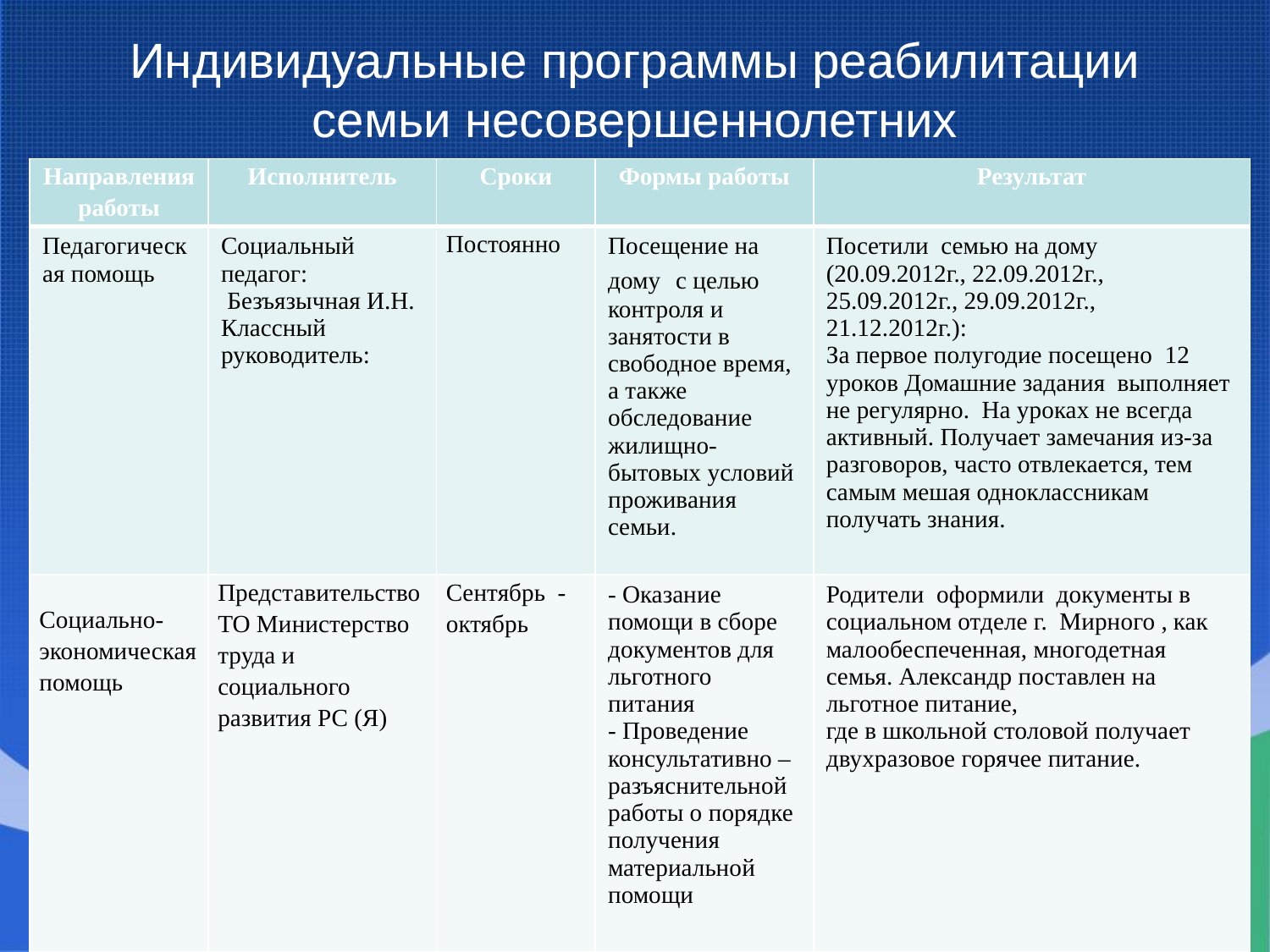

# Индивидуальные программы реабилитации семьи несовершеннолетних
| Направления работы | Исполнитель | Сроки | Формы работы | Результат |
| --- | --- | --- | --- | --- |
| Педагогическая помощь | Социальный педагог: Безъязычная И.Н. Классный руководитель: | Постоянно | Посещение на дому с целью контроля и занятости в свободное время, а также обследование жилищно-бытовых условий проживания семьи. | Посетили семью на дому (20.09.2012г., 22.09.2012г., 25.09.2012г., 29.09.2012г., 21.12.2012г.): За первое полугодие посещено 12 уроков Домашние задания выполняет не регулярно. На уроках не всегда активный. Получает замечания из-за разговоров, часто отвлекается, тем самым мешая одноклассникам получать знания. |
| Социально-экономическая помощь | Представительство ТО Министерство труда и социального развития РС (Я) | Сентябрь -октябрь | - Оказание помощи в сборе документов для льготного питания - Проведение консультативно – разъяснительной работы о порядке получения материальной помощи | Родители оформили документы в социальном отделе г. Мирного , как малообеспеченная, многодетная семья. Александр поставлен на льготное питание, где в школьной столовой получает двухразовое горячее питание. |